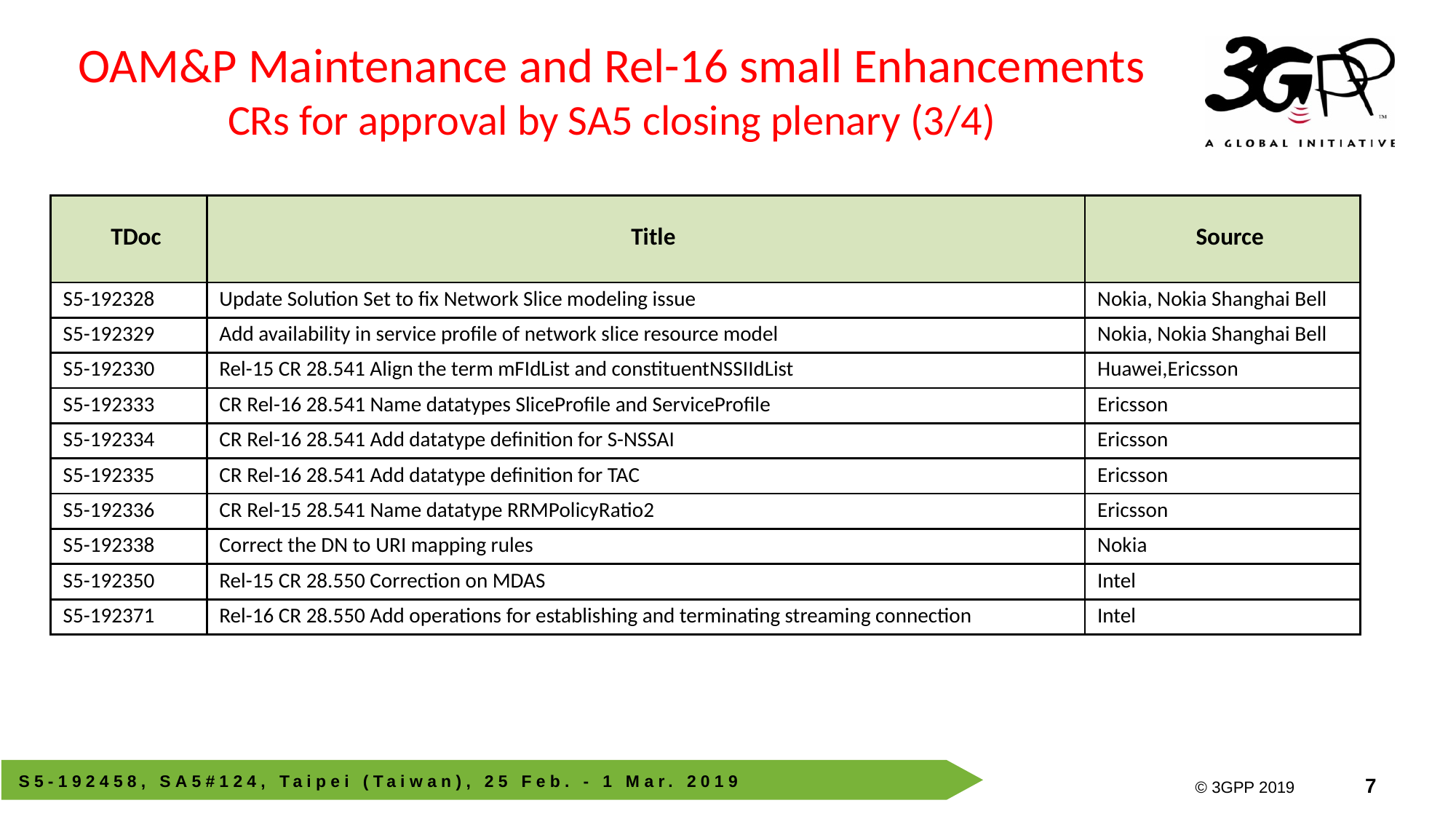

OAM&P Maintenance and Rel-16 small Enhancements
CRs for approval by SA5 closing plenary (3/4)
| TDoc | Title | Source |
| --- | --- | --- |
| S5-192328 | Update Solution Set to fix Network Slice modeling issue | Nokia, Nokia Shanghai Bell |
| S5-192329 | Add availability in service profile of network slice resource model | Nokia, Nokia Shanghai Bell |
| S5-192330 | Rel-15 CR 28.541 Align the term mFIdList and constituentNSSIIdList | Huawei,Ericsson |
| S5-192333 | CR Rel-16 28.541 Name datatypes SliceProfile and ServiceProfile | Ericsson |
| S5-192334 | CR Rel-16 28.541 Add datatype definition for S-NSSAI | Ericsson |
| S5-192335 | CR Rel-16 28.541 Add datatype definition for TAC | Ericsson |
| S5-192336 | CR Rel-15 28.541 Name datatype RRMPolicyRatio2 | Ericsson |
| S5-192338 | Correct the DN to URI mapping rules | Nokia |
| S5-192350 | Rel-15 CR 28.550 Correction on MDAS | Intel |
| S5-192371 | Rel-16 CR 28.550 Add operations for establishing and terminating streaming connection | Intel |